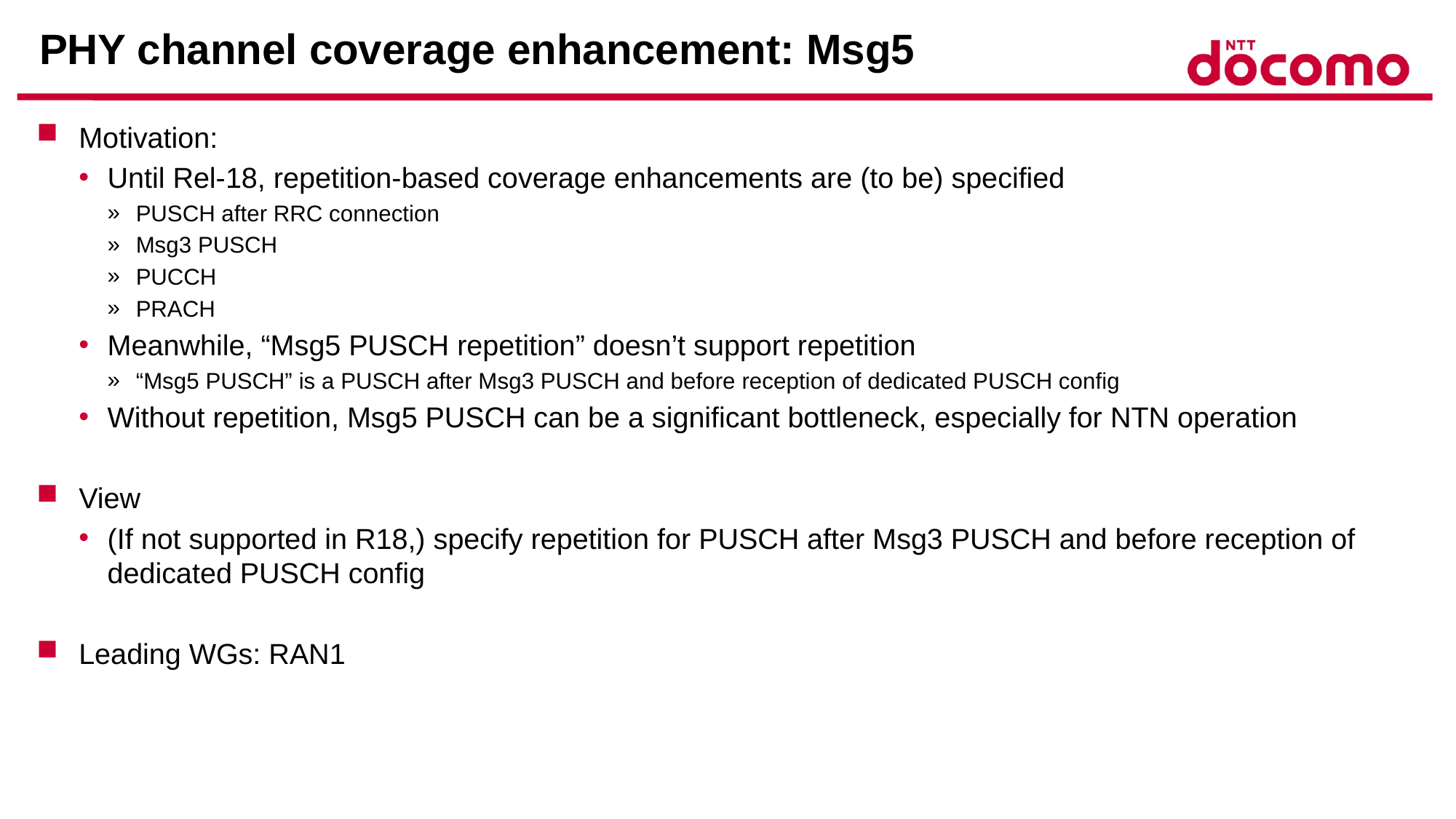

# PHY channel coverage enhancement: Msg5
Motivation:
Until Rel-18, repetition-based coverage enhancements are (to be) specified
PUSCH after RRC connection
Msg3 PUSCH
PUCCH
PRACH
Meanwhile, “Msg5 PUSCH repetition” doesn’t support repetition
“Msg5 PUSCH” is a PUSCH after Msg3 PUSCH and before reception of dedicated PUSCH config
Without repetition, Msg5 PUSCH can be a significant bottleneck, especially for NTN operation

View
(If not supported in R18,) specify repetition for PUSCH after Msg3 PUSCH and before reception of dedicated PUSCH config

Leading WGs: RAN1